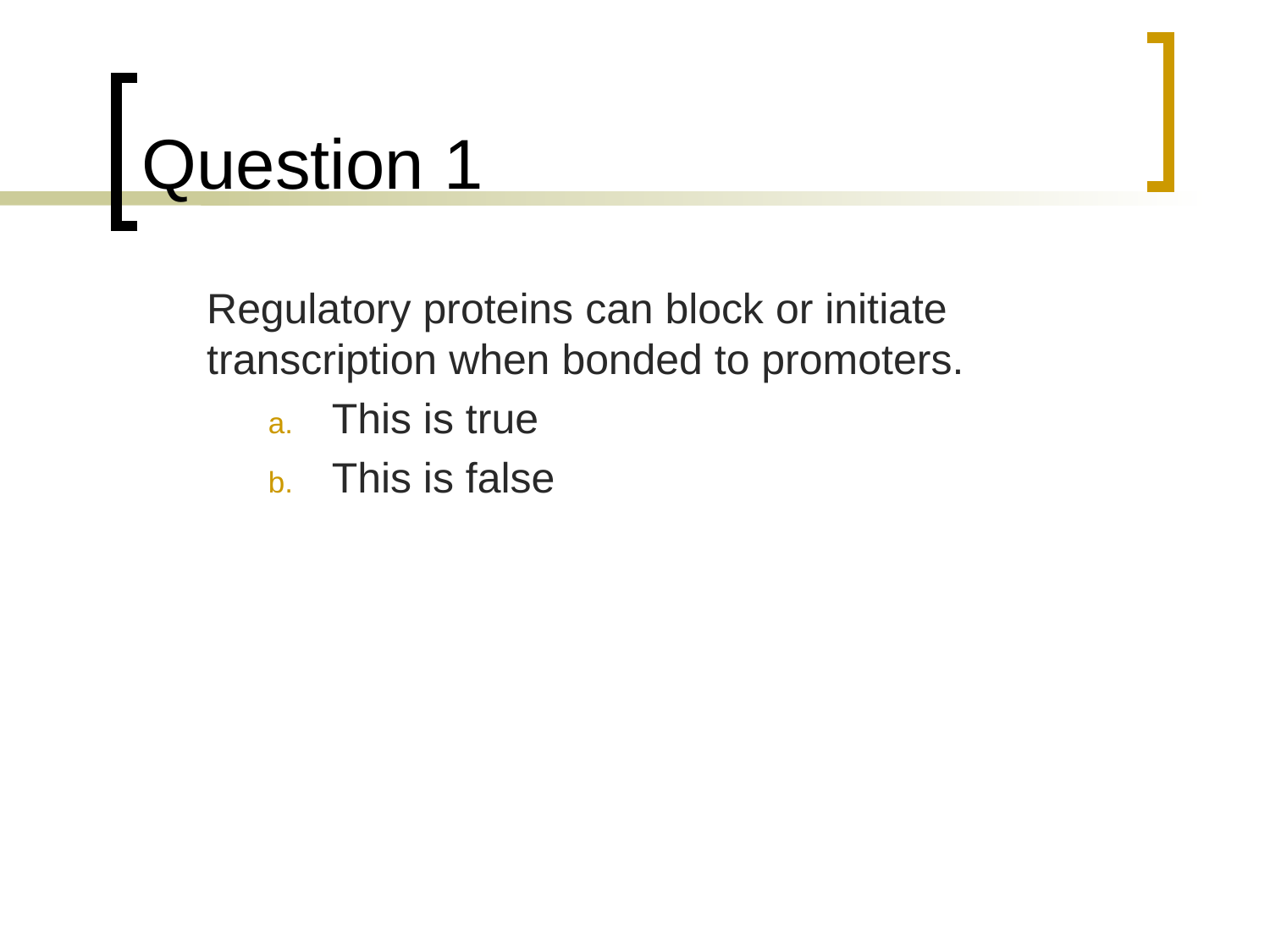

# Question 1
	Regulatory proteins can block or initiate transcription when bonded to promoters.
This is true
This is false